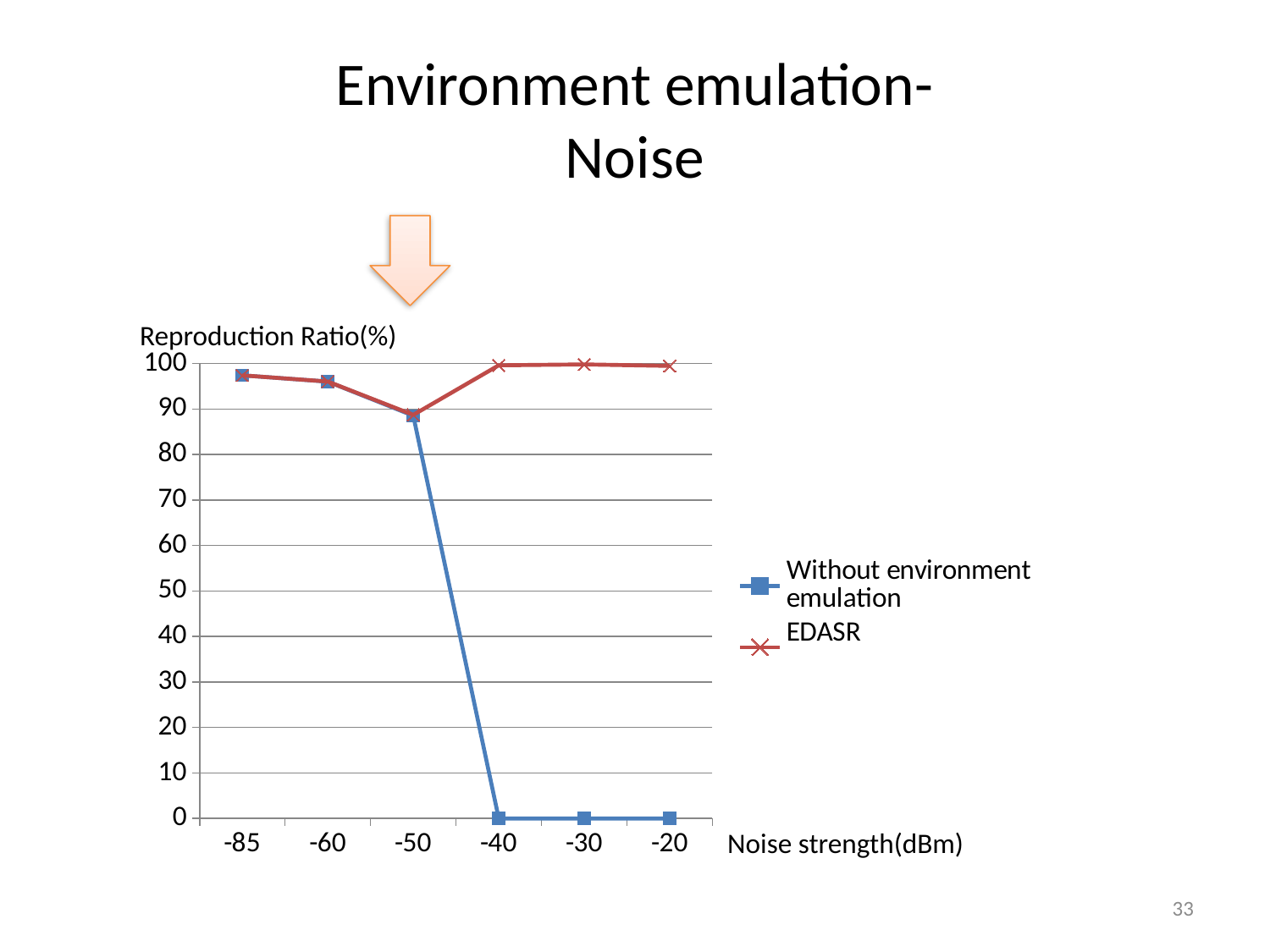

# Environment emulation- Noise

Reproduction Ratio(%)

### Chart

| Category |  |  |
|---|---|---|
| -85 | 97.39026097390261 | 97.39026097390261 |
| -60 | 96.01840736294518 | 96.02841136454582 |
| -50 | 88.51621946335602 | 88.70644773728475 |
| -40 | 0.0 | 99.5969773299748 |
| -30 | 0.0 | 99.79808177688037 |
| -20 | 0.0 | 99.46405096571948 |
Noise strength(dBm)
33